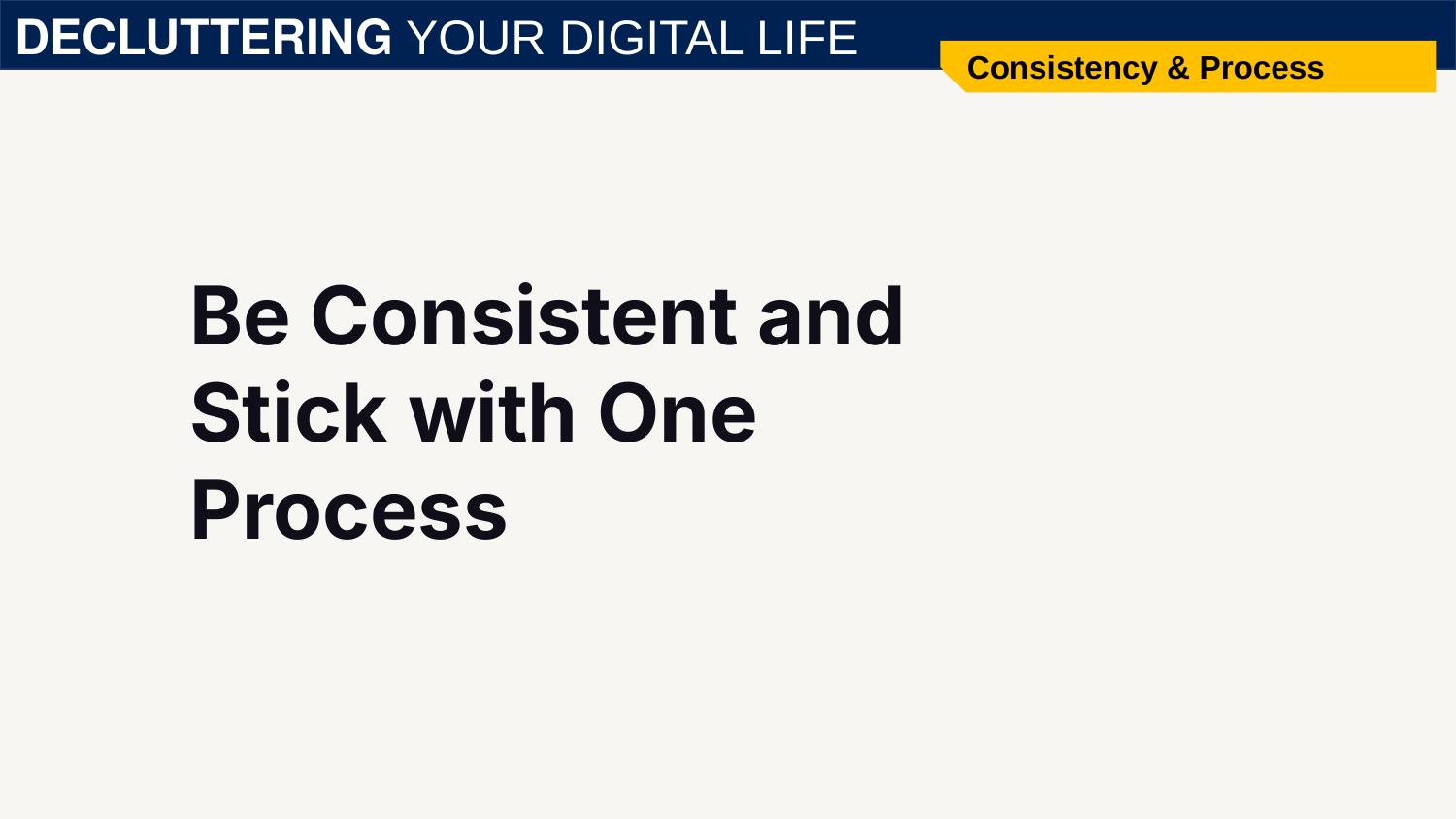

DECLUTTERING YOUR DIGITAL LIFE
Consistency & Process

# Be Consistent and Stick with One Process